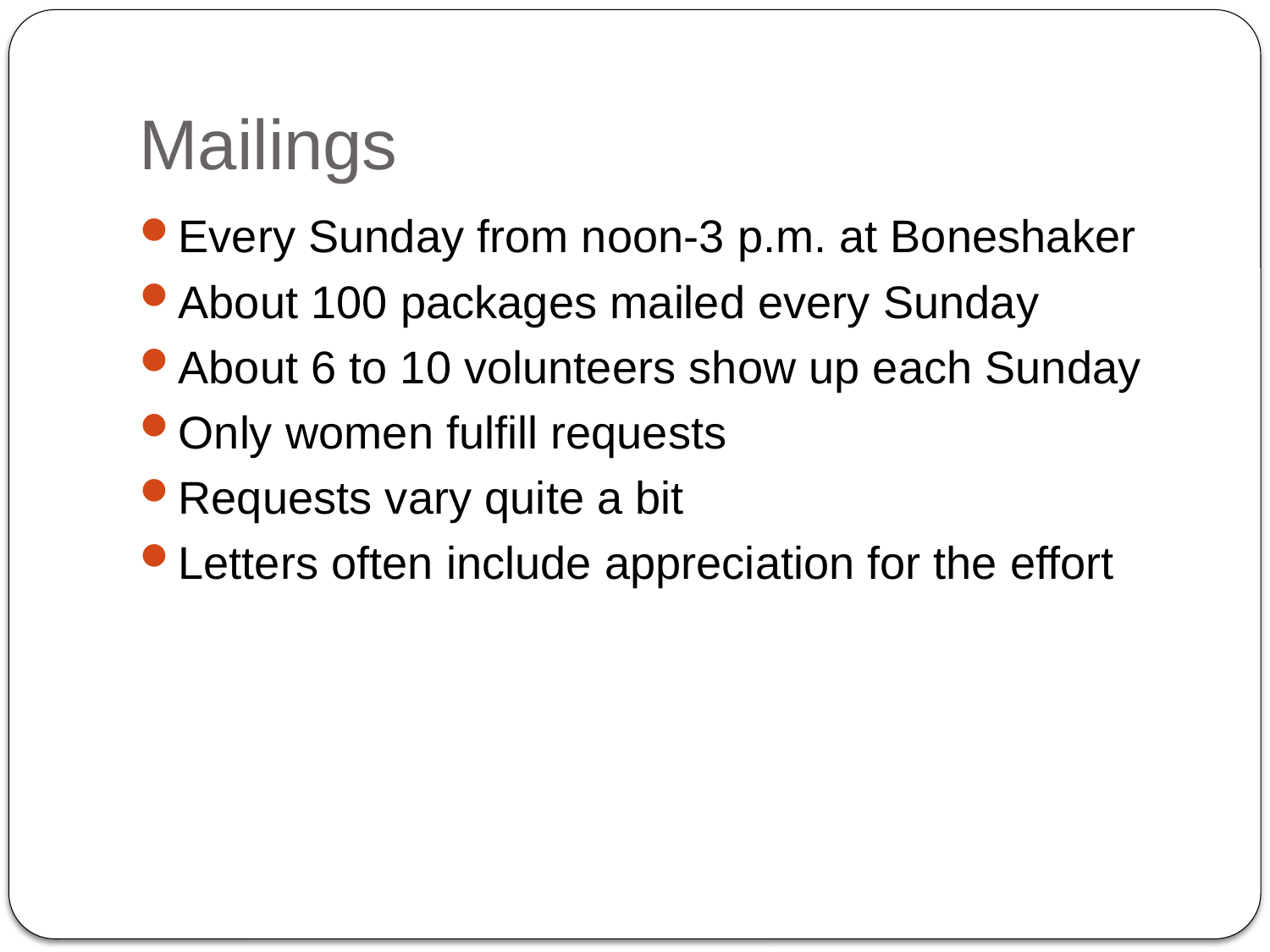

# Mailings
Every Sunday from noon-3 p.m. at Boneshaker
About 100 packages mailed every Sunday
About 6 to 10 volunteers show up each Sunday
Only women fulfill requests
Requests vary quite a bit
Letters often include appreciation for the effort